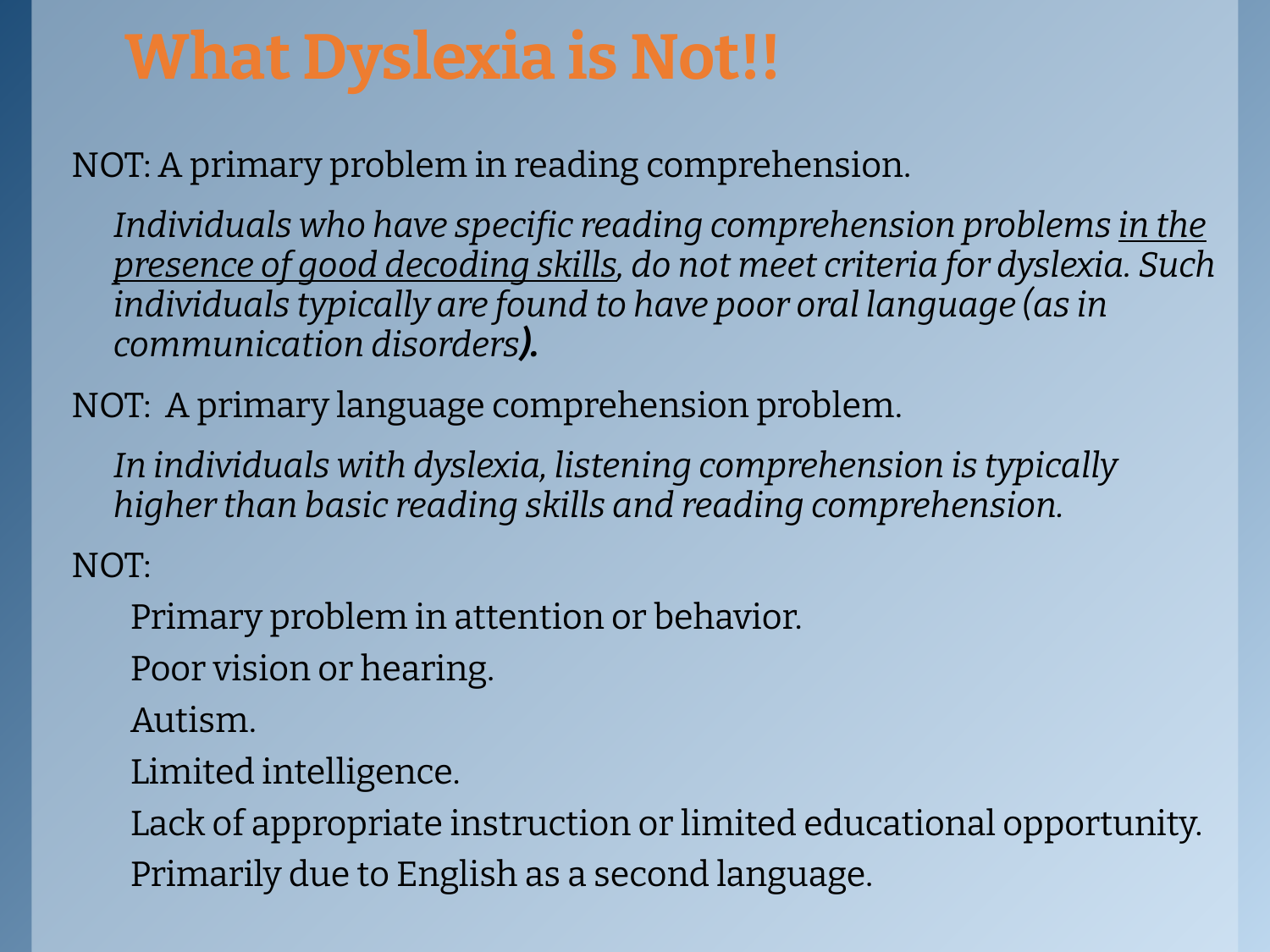

# What Dyslexia is Not!!

NOT: A primary problem in reading comprehension.
		Individuals who have specific reading comprehension problems in the presence of good decoding skills, do not meet criteria for dyslexia. Such individuals typically are found to have poor oral language (as in communication disorders).
NOT:  A primary language comprehension problem.
		In individuals with dyslexia, listening comprehension is typically higher than basic reading skills and reading comprehension.
NOT:
Primary problem in attention or behavior.
Poor vision or hearing.
Autism.
Limited intelligence.
Lack of appropriate instruction or limited educational opportunity.
Primarily due to English as a second language.